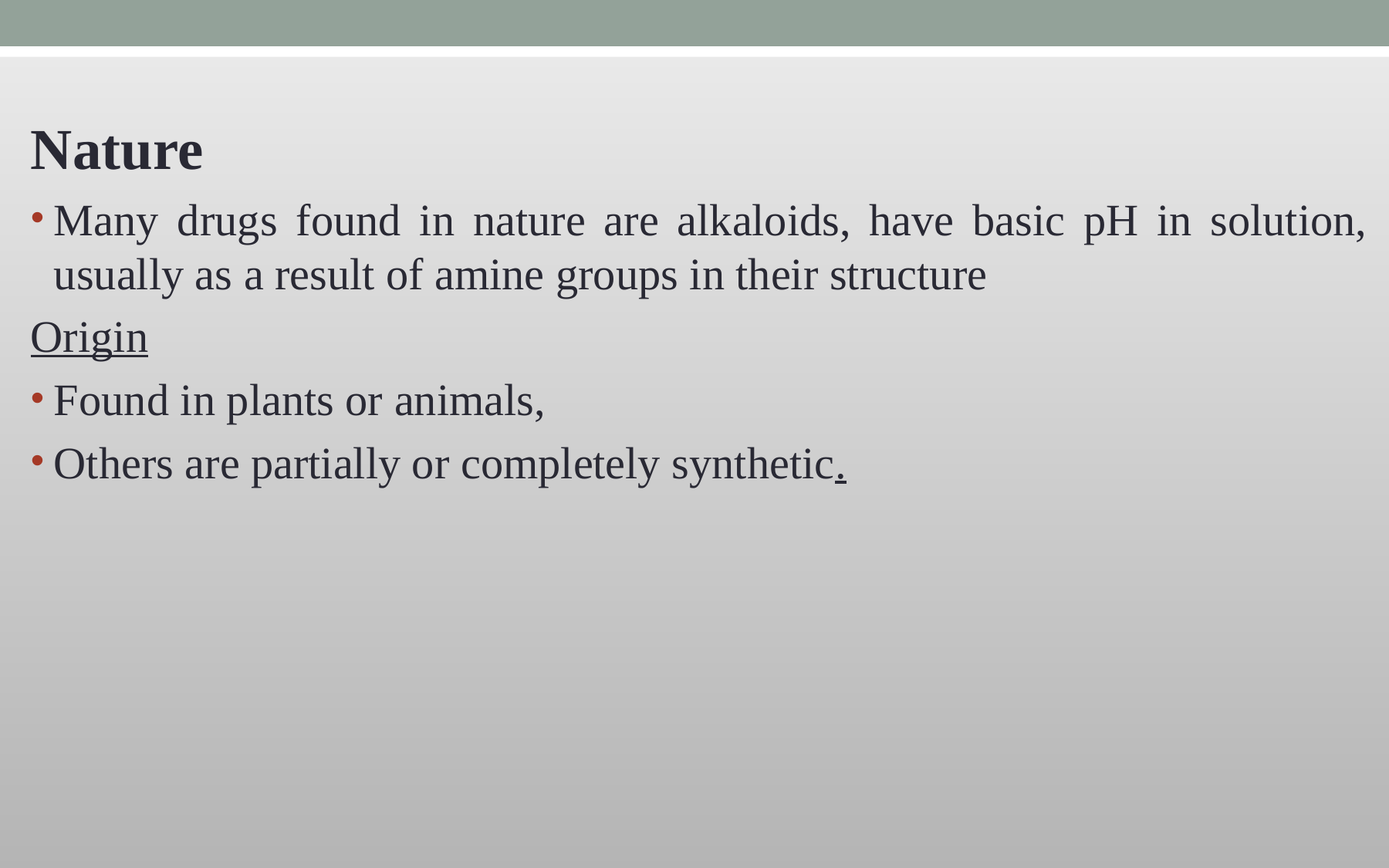

Nature
Many drugs found in nature are alkaloids, have basic pH in solution, usually as a result of amine groups in their structure
Origin
Found in plants or animals,
Others are partially or completely synthetic.